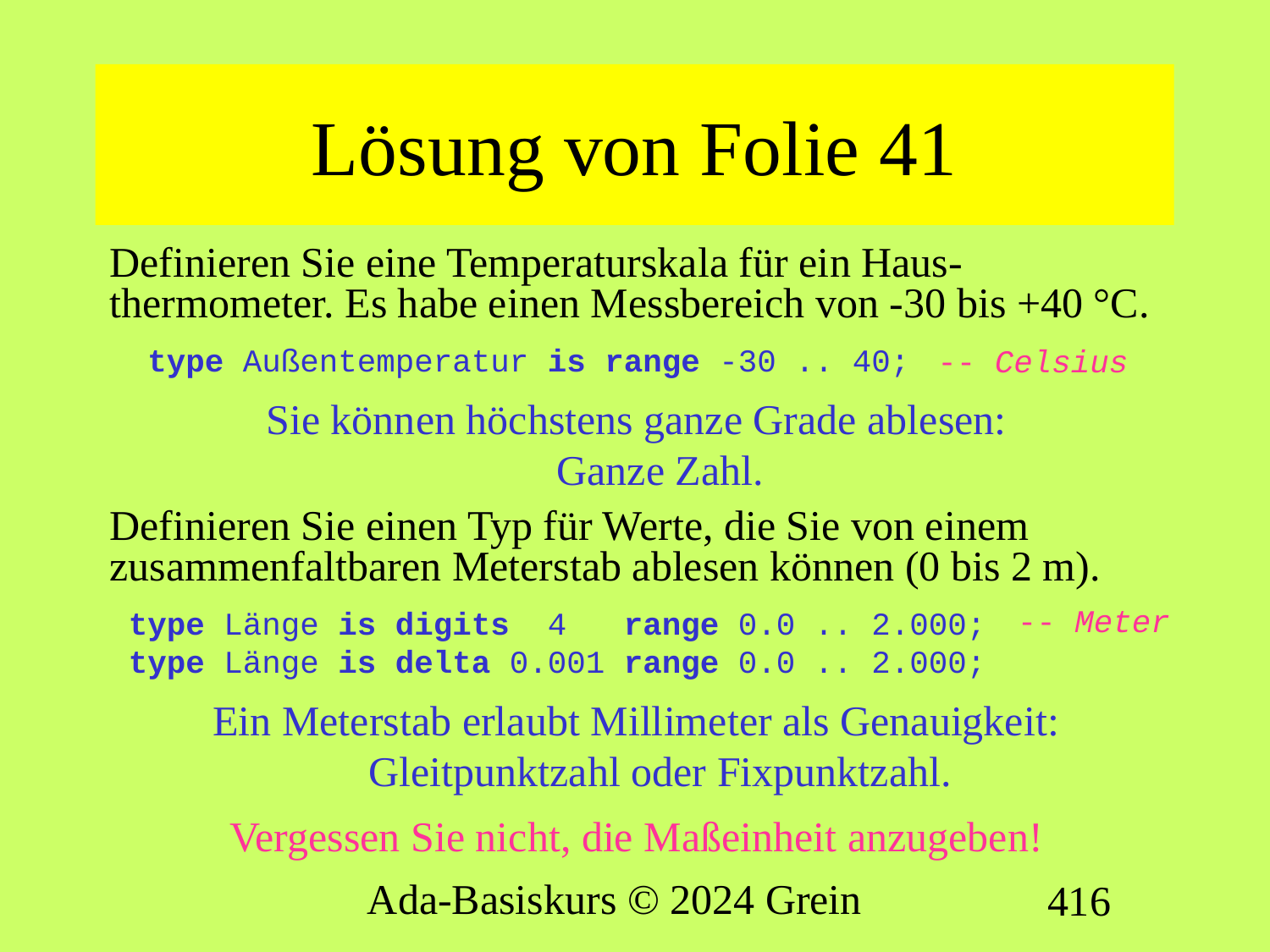

# Lösung von Folie 41
Definieren Sie eine Temperaturskala für ein Haus-thermometer. Es habe einen Messbereich von -30 bis +40 °C.
  type Außentemperatur is range -30 .. 40;
Sie können höchstens ganze Grade ablesen:
Ganze Zahl.
Definieren Sie einen Typ für Werte, die Sie von einem zusammenfaltbaren Meterstab ablesen können (0 bis 2 m).
 type Länge is digits  4   range 0.0 .. 2.000;
 type Länge is delta 0.001 range 0.0 .. 2.000;
Ein Meterstab erlaubt Millimeter als Genauigkeit:
Gleitpunktzahl oder Fixpunktzahl.
Vergessen Sie nicht, die Maßeinheit anzugeben!
-- Celsius
-- Meter
Ada-Basiskurs © 2024 Grein
416